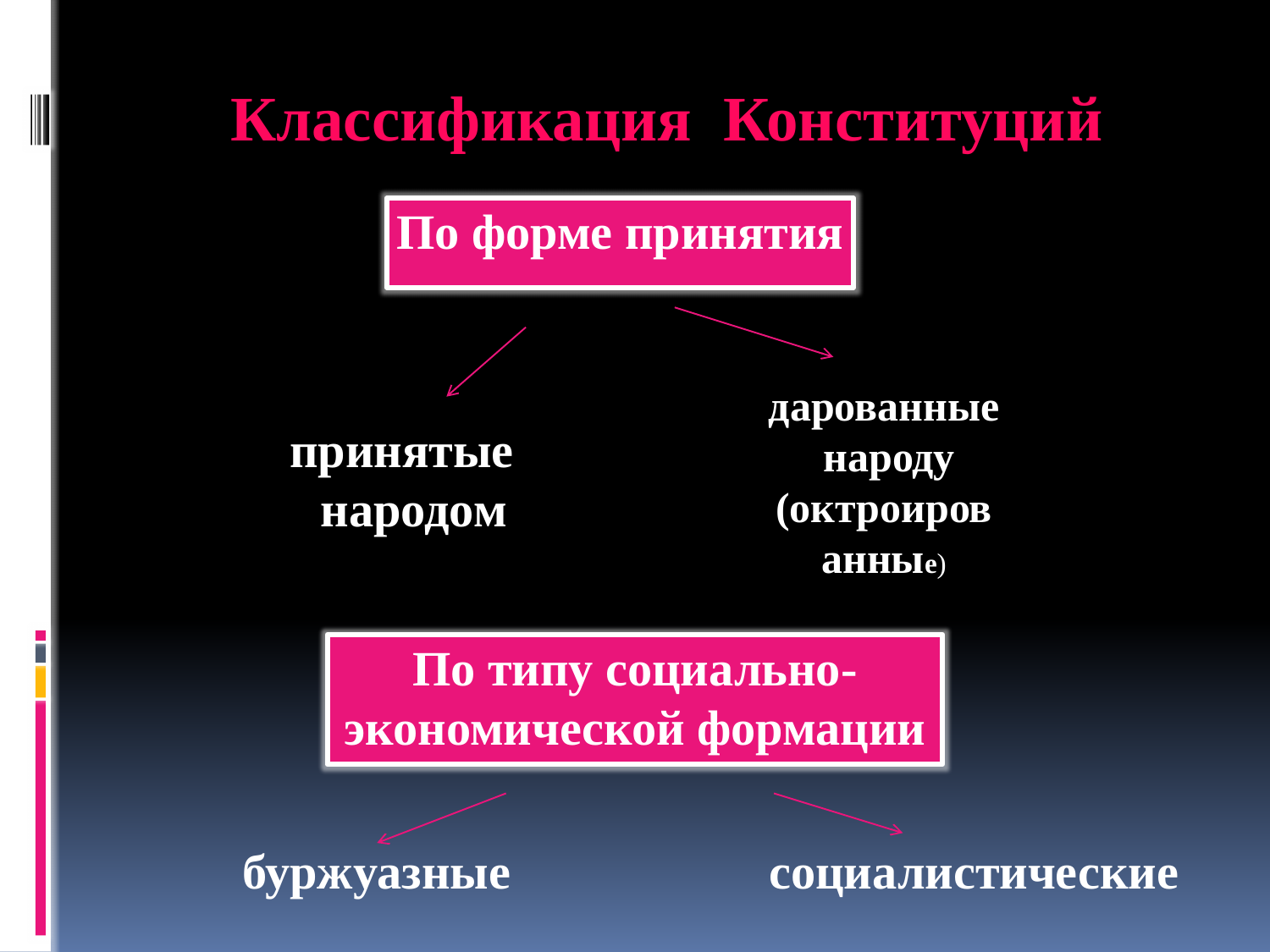

# Классификация  Конституций
По форме принятия
дарованные   народу  (октроированные)
принятые   народом
По типу социально- экономической формации
буржуазные
социалистические